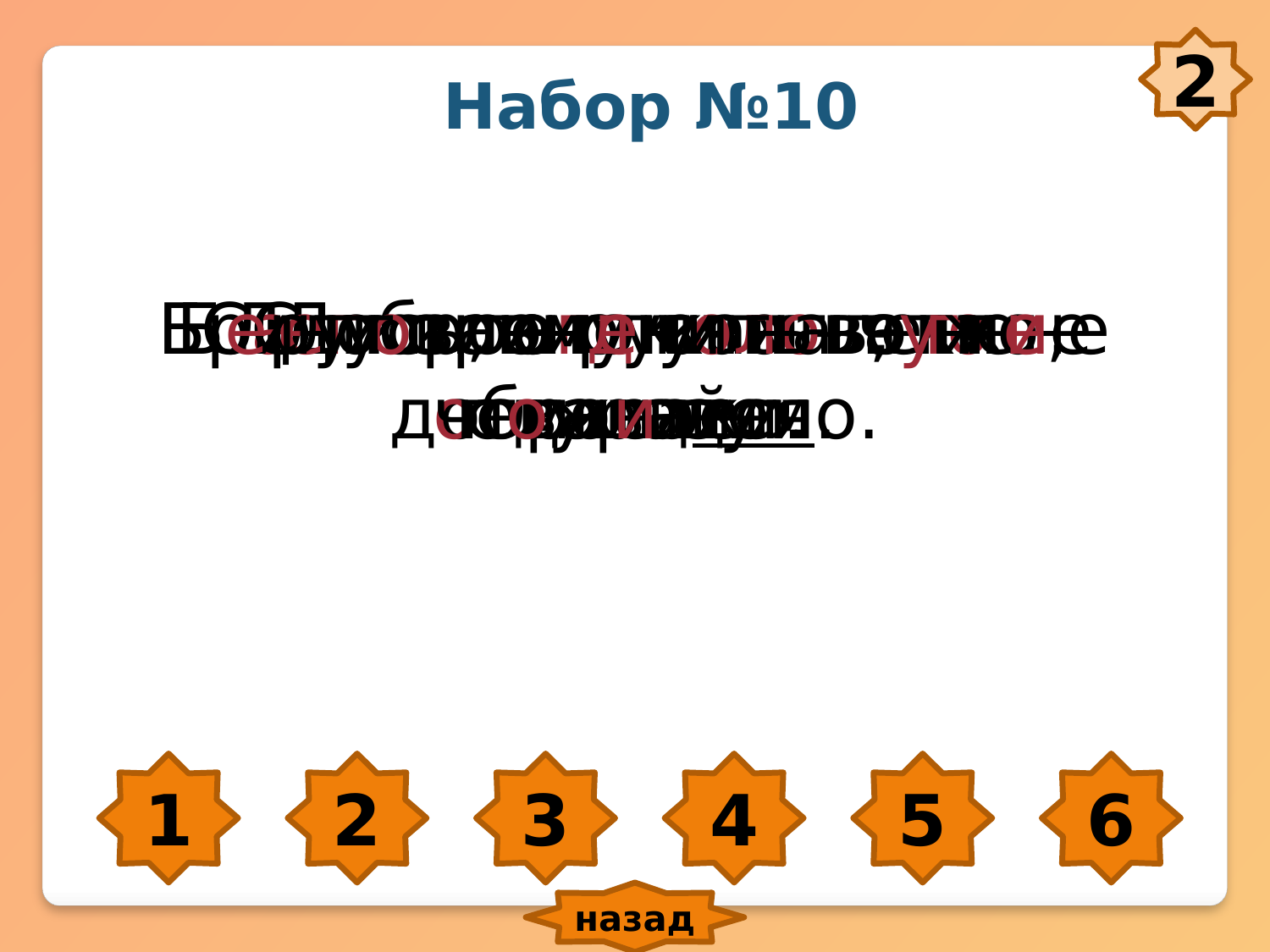

2
Набор №10
Доброе слово – это доброе дело.
Легко того учить, кто слушает.
Бранись, а рукам воли не давай.
С поклону голова не отвалится.
Силу применить легче, чем разум.
Берут завидки на чужие пожитки.
1
2
3
4
5
6
назад